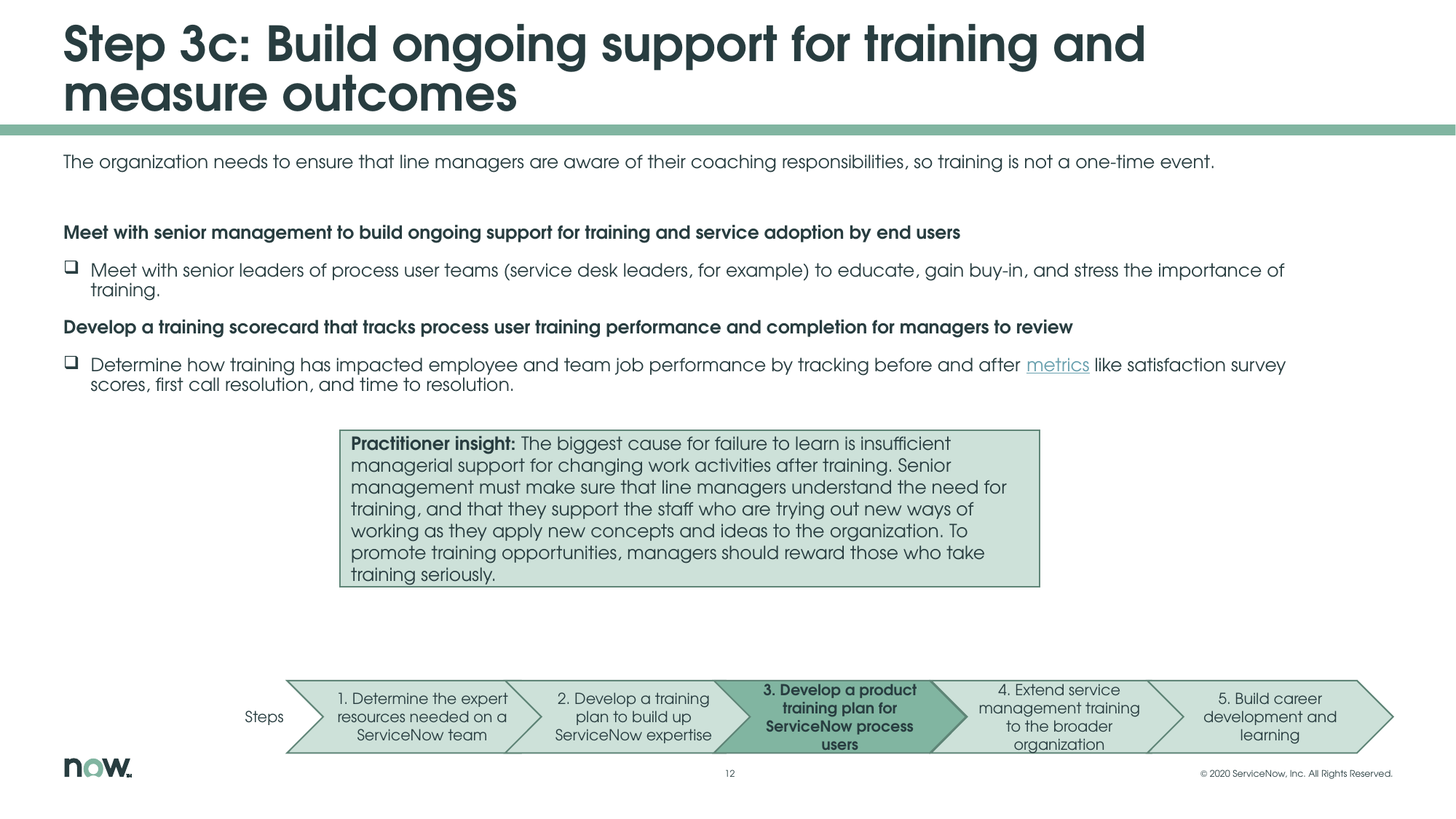

# Step 3c: Build ongoing support for training and measure outcomes

The organization needs to ensure that line managers are aware of their coaching responsibilities, so training is not a one-time event.
Meet with senior management to build ongoing support for training and service adoption by end users
Meet with senior leaders of process user teams (service desk leaders, for example) to educate, gain buy-in, and stress the importance of training.
Develop a training scorecard that tracks process user training performance and completion for managers to review
Determine how training has impacted employee and team job performance by tracking before and after metrics like satisfaction survey scores, first call resolution, and time to resolution.

Practitioner insight: The biggest cause for failure to learn is insufficient managerial support for changing work activities after training. Senior management must make sure that line managers understand the need for training, and that they support the staff who are trying out new ways of working as they apply new concepts and ideas to the organization. To promote training opportunities, managers should reward those who take training seriously.

Steps
1. Determine the expert resources needed on a ServiceNow team
2. Develop a training plan to build up ServiceNow expertise
3. Develop a product training plan for ServiceNow process users
4. Extend service management training to the broader organization
5. Build career development and learning